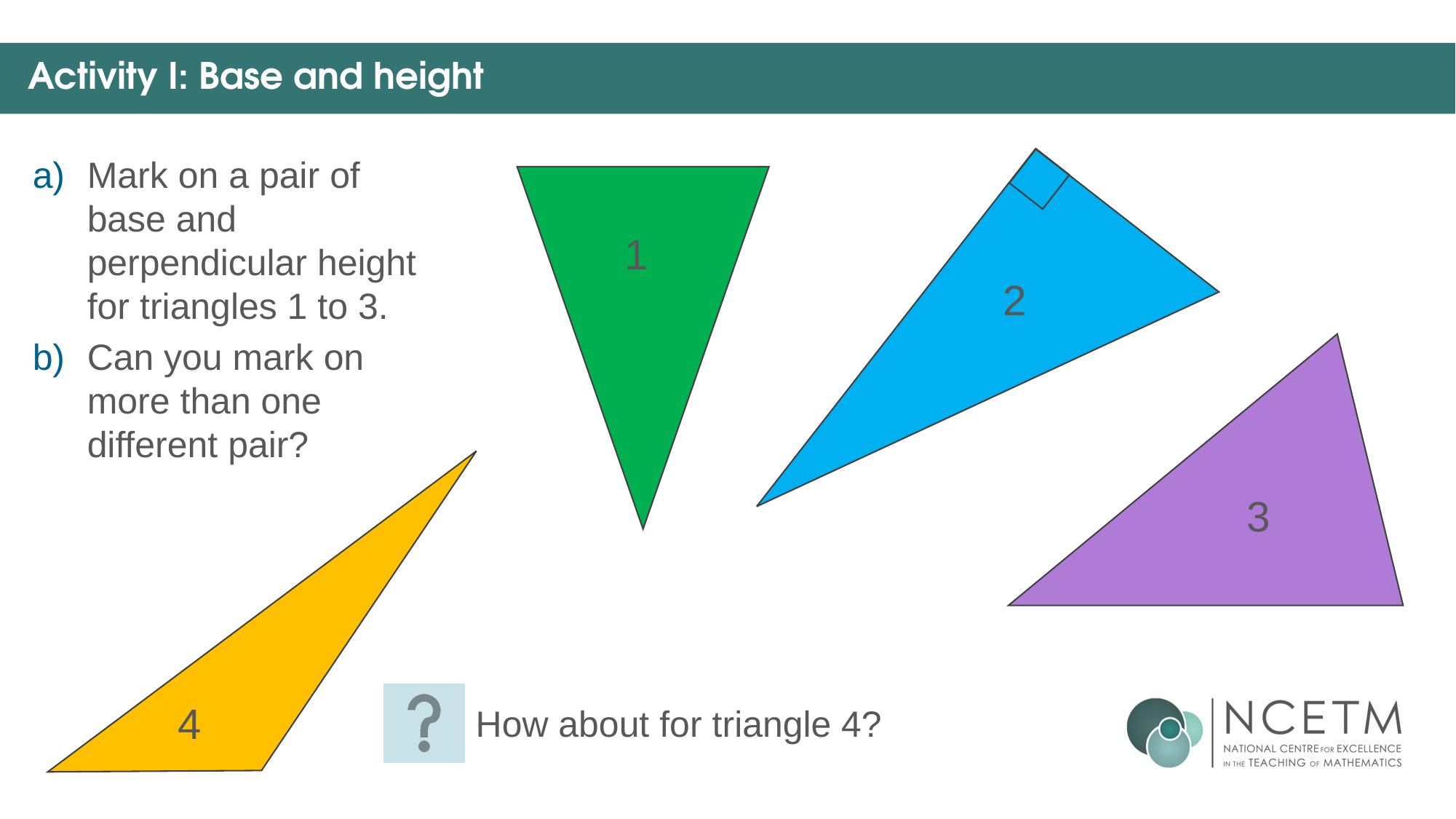

Activity I: Base and height
Mark on a pair of base and perpendicular height for triangles 1 to 3.
Can you mark on more than one  different pair?

1
2

3

4
How about for triangle 4?